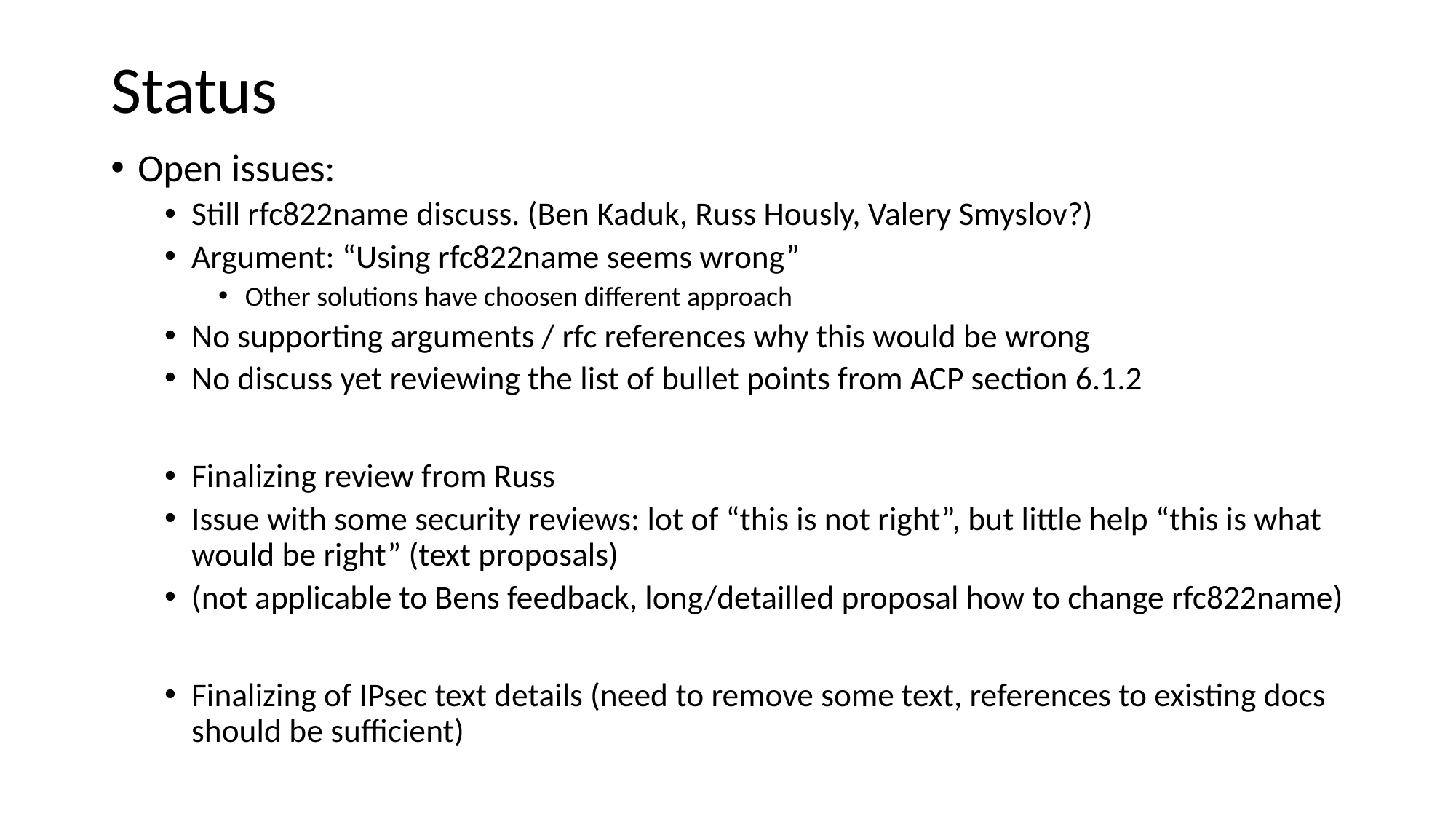

# Status
Open issues:
Still rfc822name discuss. (Ben Kaduk, Russ Hously, Valery Smyslov?)
Argument: “Using rfc822name seems wrong”
Other solutions have choosen different approach
No supporting arguments / rfc references why this would be wrong
No discuss yet reviewing the list of bullet points from ACP section 6.1.2

Finalizing review from Russ
Issue with some security reviews: lot of “this is not right”, but little help “this is what would be right” (text proposals)
(not applicable to Bens feedback, long/detailled proposal how to change rfc822name)

Finalizing of IPsec text details (need to remove some text, references to existing docs should be sufficient)